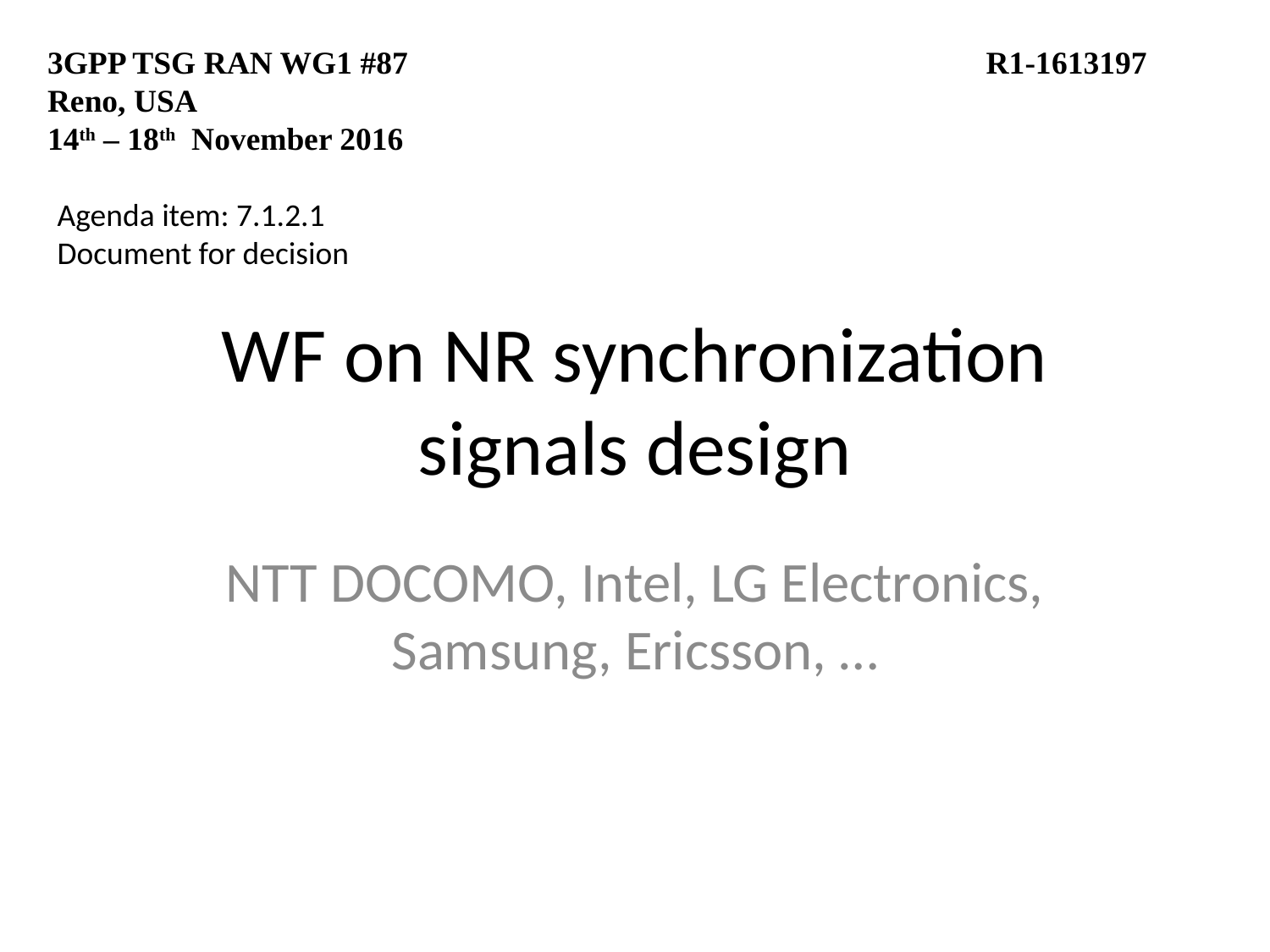

3GPP TSG RAN WG1 #87   			                      R1-1613197
Reno, USA
14th – 18th  November 2016
Agenda item: 7.1.2.1
Document for decision
# WF on NR synchronization signals design
NTT DOCOMO, Intel, LG Electronics, Samsung, Ericsson, …